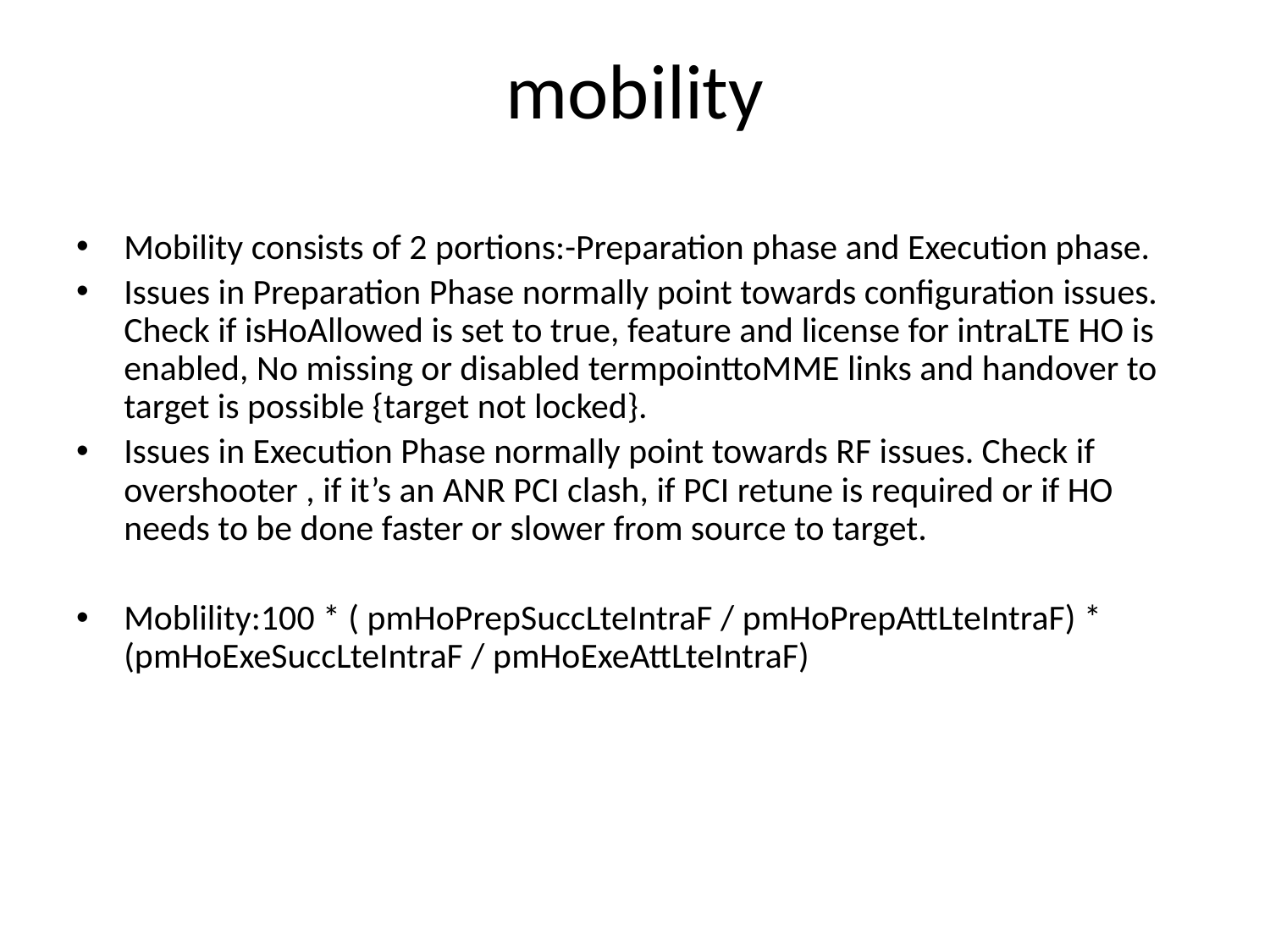

# mobility
Mobility consists of 2 portions:-Preparation phase and Execution phase.
Issues in Preparation Phase normally point towards configuration issues. Check if isHoAllowed is set to true, feature and license for intraLTE HO is enabled, No missing or disabled termpointtoMME links and handover to target is possible {target not locked}.
Issues in Execution Phase normally point towards RF issues. Check if overshooter , if it’s an ANR PCI clash, if PCI retune is required or if HO needs to be done faster or slower from source to target.

Moblility:100 * ( pmHoPrepSuccLteIntraF / pmHoPrepAttLteIntraF) * (pmHoExeSuccLteIntraF / pmHoExeAttLteIntraF)